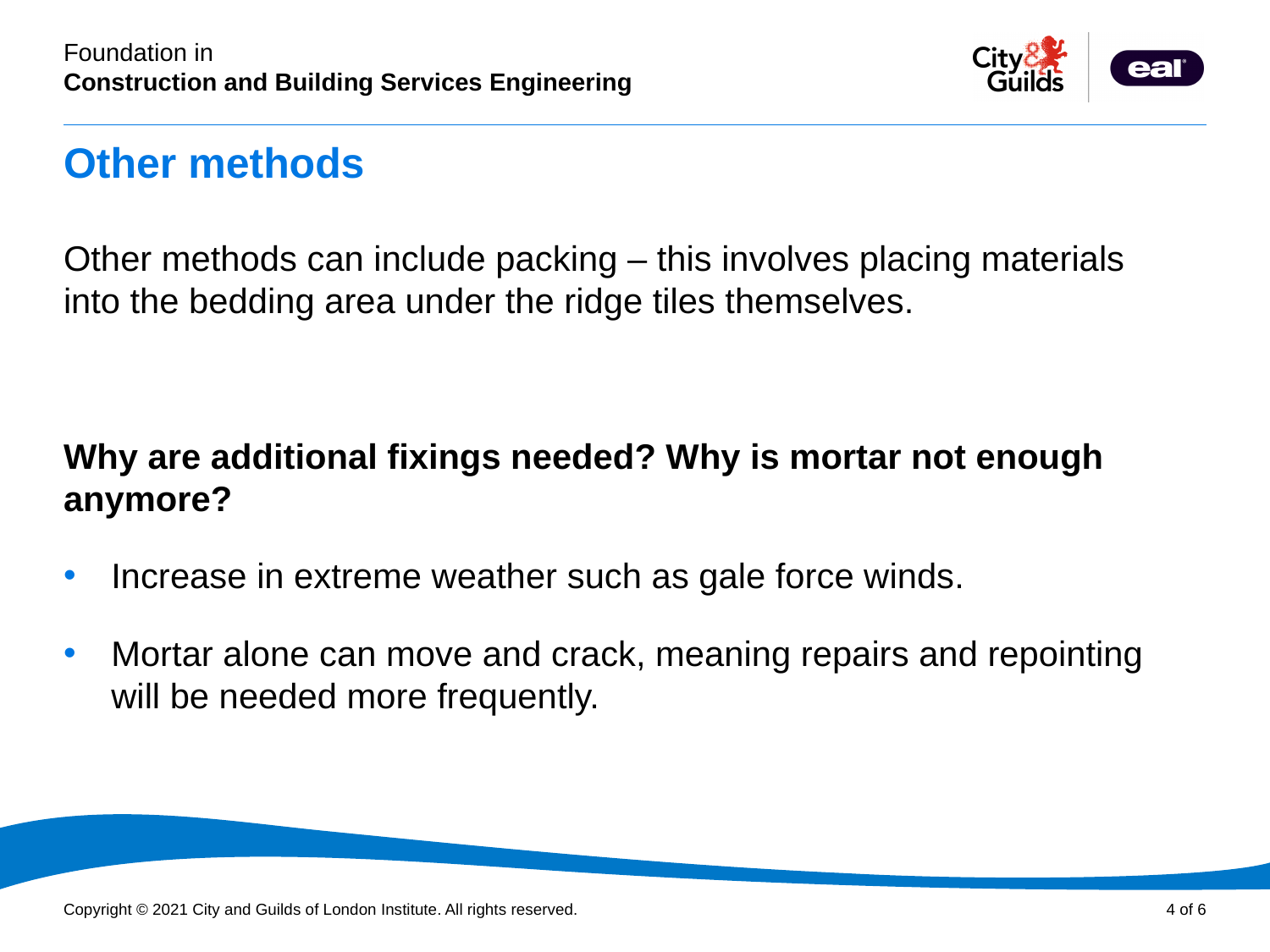

# Other methods
Other methods can include packing – this involves placing materials into the bedding area under the ridge tiles themselves.

Why are additional fixings needed? Why is mortar not enough anymore?
Increase in extreme weather such as gale force winds.
Mortar alone can move and crack, meaning repairs and repointing will be needed more frequently.